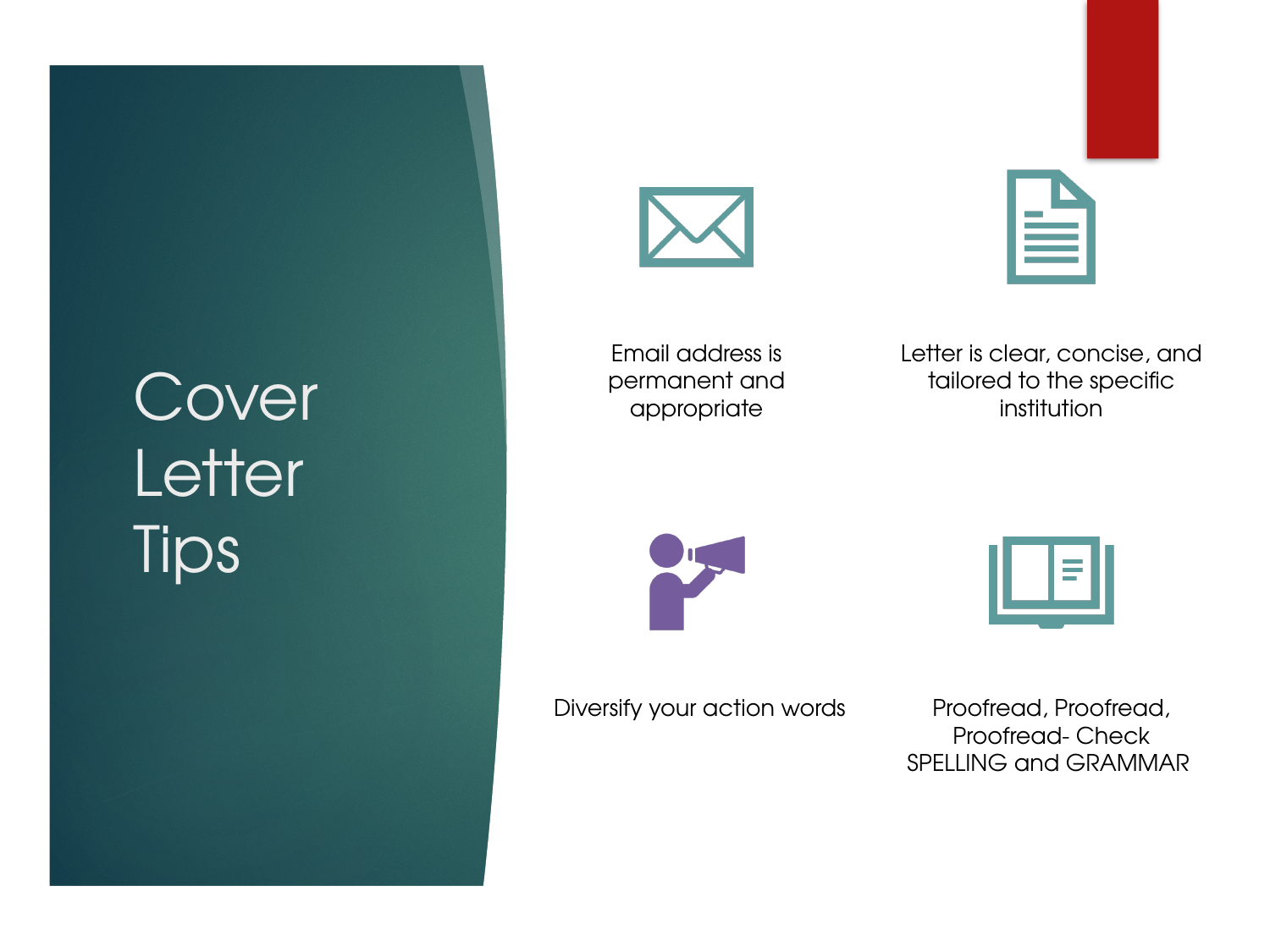

Email address is permanent and appropriate
Letter is clear, concise, and tailored to the specific institution
 Diversify your action words
Proofread, Proofread, Proofread- Check SPELLING and GRAMMAR
# Cover Letter Tips